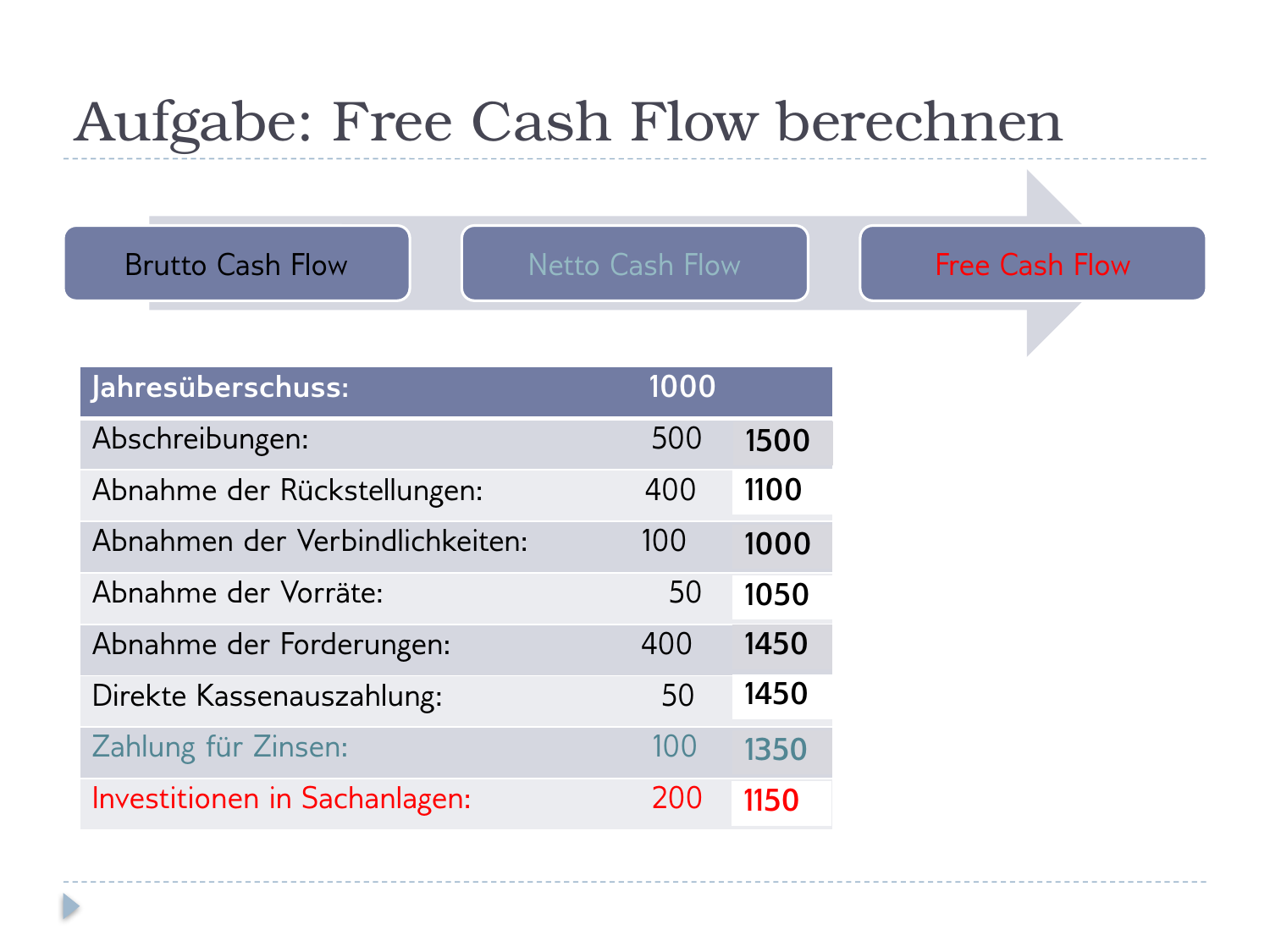

# Aufgabe: Free Cash Flow berechnen
Brutto Cash Flow
Netto Cash Flow
Free Cash Flow
| Jahresüberschuss: 1000 |
| --- |
| Abschreibungen: 500 |
| Abnahme der Rückstellungen: 400 |
| Abnahmen der Verbindlichkeiten: 100 |
| Abnahme der Vorräte: 50 |
| Abnahme der Forderungen: 400 |
| Direkte Kassenauszahlung: 50 |
| Zahlung für Zinsen: 100 |
| Investitionen in Sachanlagen: 200 |
| 1500 |
| --- |
| 1100 |
| --- |
| 1000 |
| --- |
| 1050 |
| --- |
| 1450 |
| --- |
| 1450 |
| --- |
| 1350 |
| --- |
| 1150 |
| --- |